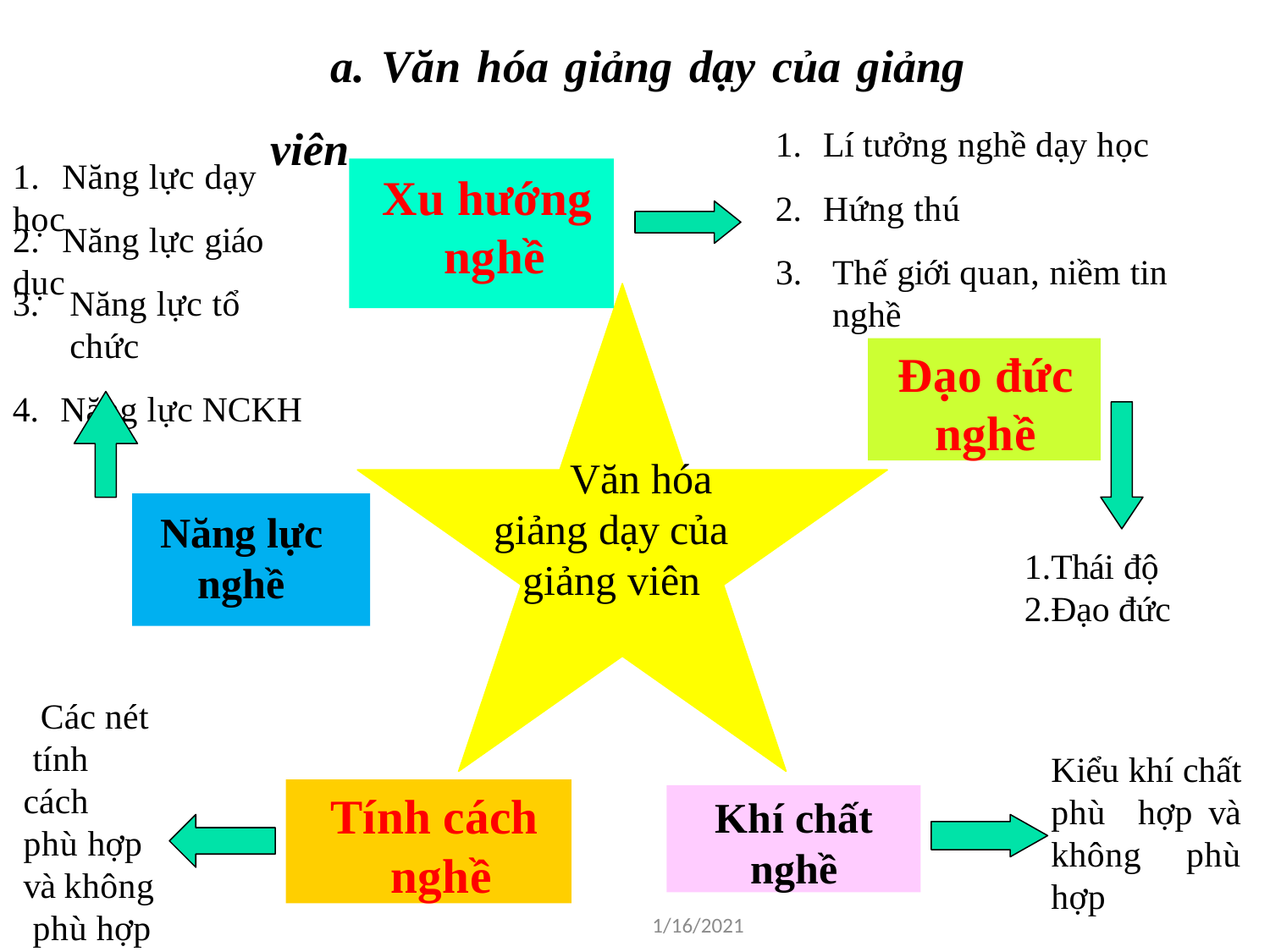

a. Văn hóa giảng dạy của giảng viên
Lí tưởng nghề dạy học
Hứng thú
Thế giới quan, niềm tin nghề
1.	Năng lực dạy học

Xu hướng  nghề

2.	Năng lực giáo dục
Năng lực tổ chức
Năng lực NCKH

Đạo đức
nghề

Văn hóa giảng dạy của giảng viên
Năng lực
nghề

Thái độ
Đạo đức
Các nét  tính cách  phù hợp  và không  phù hợp
Kiểu khí chất phù  hợp và không  phù hợp
Tính cách  nghề
Khí chất
nghề

1/16/2021